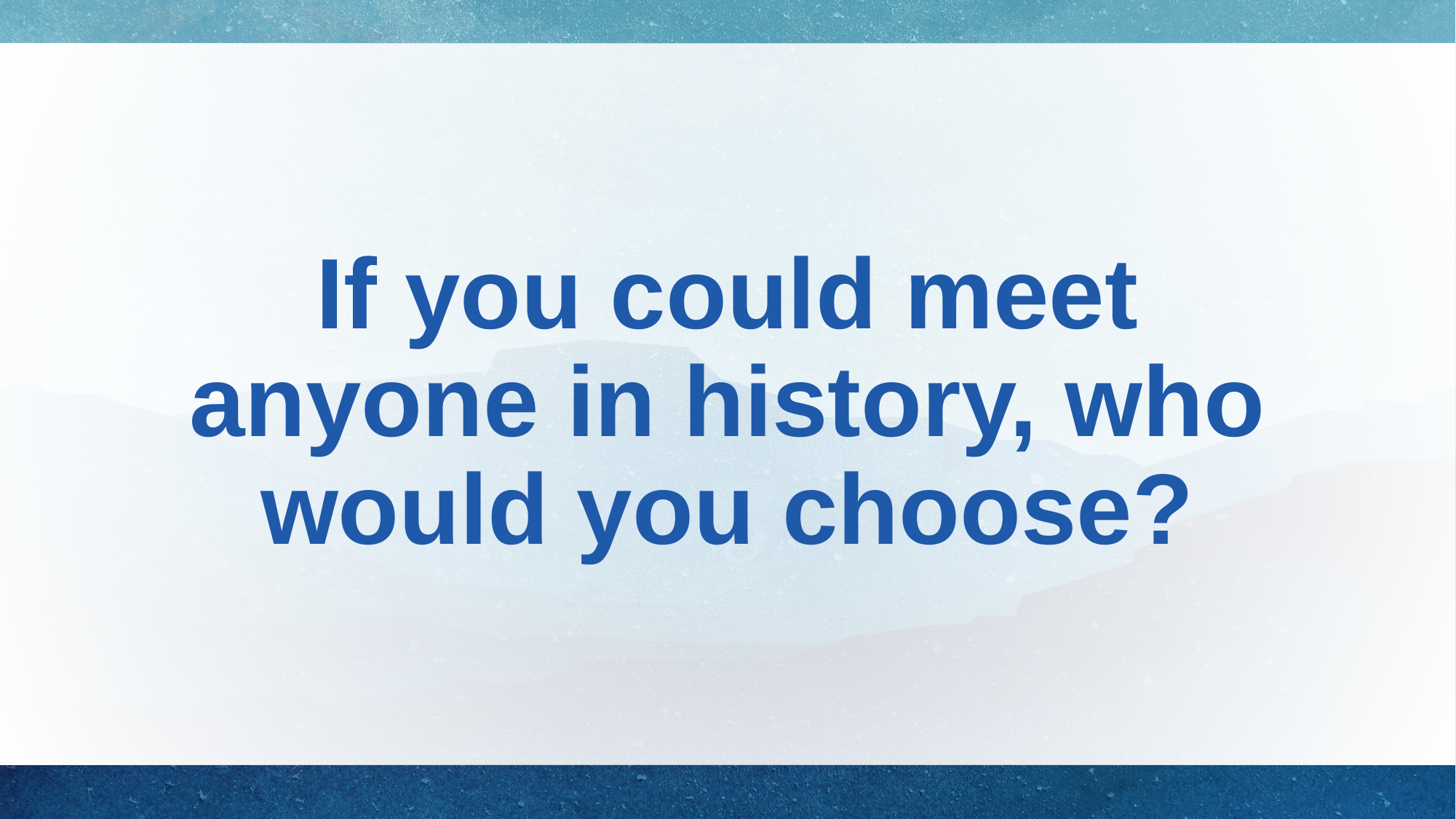

# If you could meet anyone in history, who would you choose?​